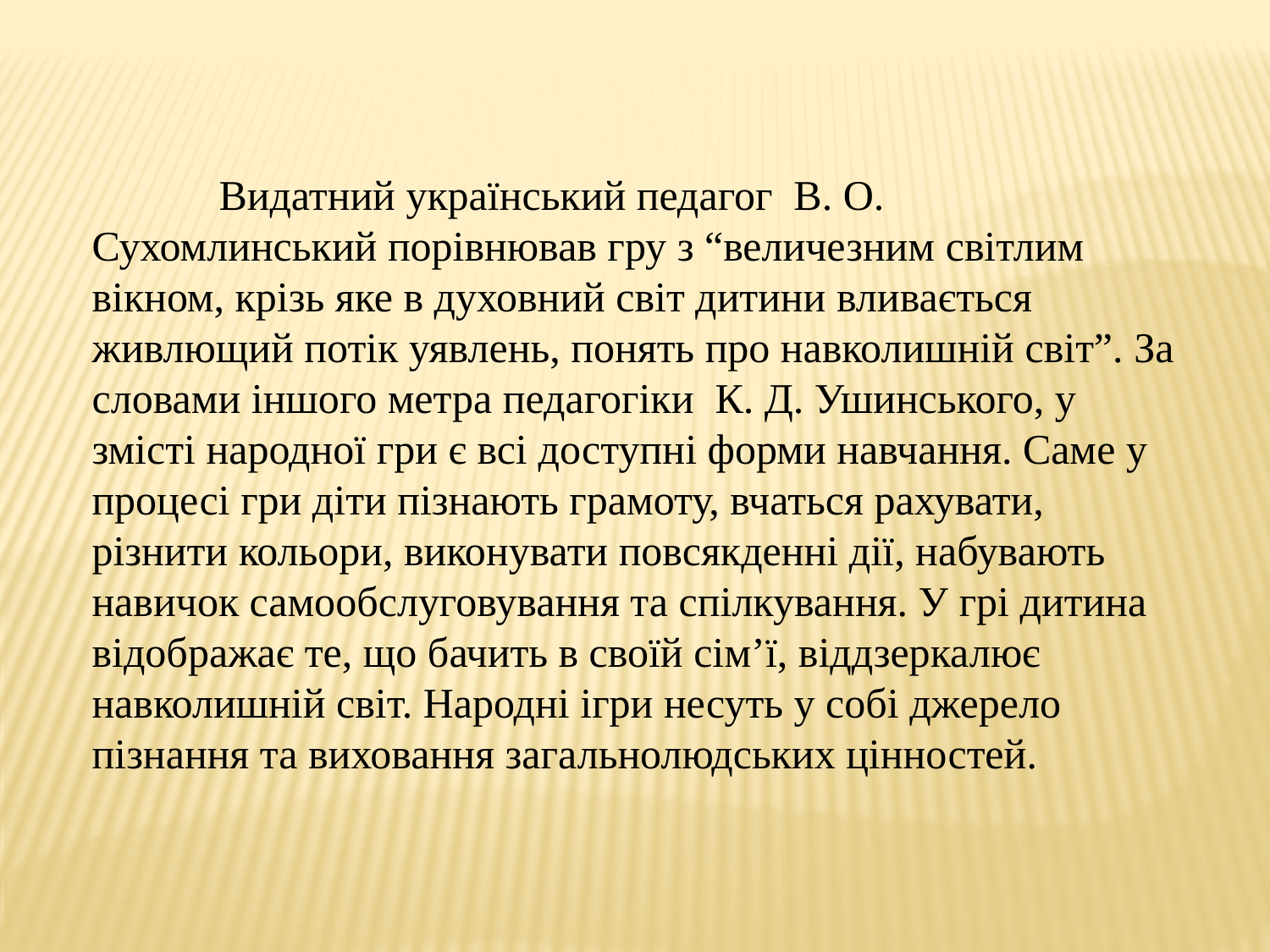

Видатний український педагог  В. О. Сухомлинський порівнював гру з “величезним світлим вікном, крізь яке в духовний світ дитини вливається живлющий потік уявлень, понять про навколишній світ”. За словами іншого метра педагогіки  К. Д. Ушинського, у змісті народної гри є всі доступні форми навчання. Саме у процесі гри діти пізнають грамоту, вчаться рахувати, різнити кольори, виконувати повсякденні дії, набувають навичок самообслуговування та спілкування. У грі дитина відображає те, що бачить в своїй сім’ї, віддзеркалює навколишній світ. Народні ігри несуть у собі джерело пізнання та виховання загальнолюдських цінностей.